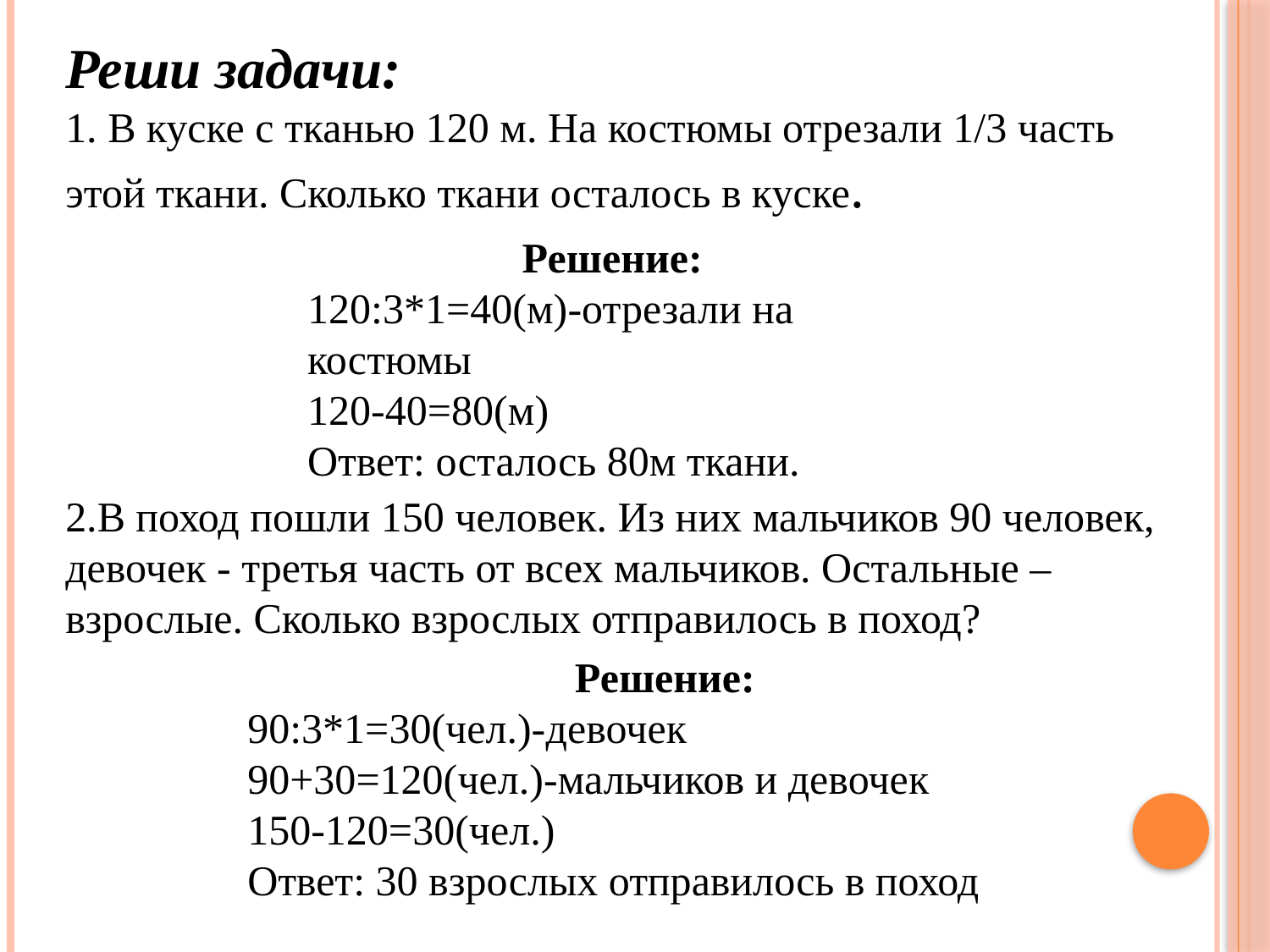

Реши задачи:
1. В куске с тканью 120 м. На костюмы отрезали 1/3 часть этой ткани. Сколько ткани осталось в куске.

2.В поход пошли 150 человек. Из них мальчиков 90 человек, девочек - третья часть от всех мальчиков. Остальные –
взрослые. Сколько взрослых отправилось в поход?

Решение:
120:3*1=40(м)-отрезали на костюмы
120-40=80(м)
Ответ: осталось 80м ткани.
Решение:
90:3*1=30(чел.)-девочек
90+30=120(чел.)-мальчиков и девочек
150-120=30(чел.)
Ответ: 30 взрослых отправилось в поход